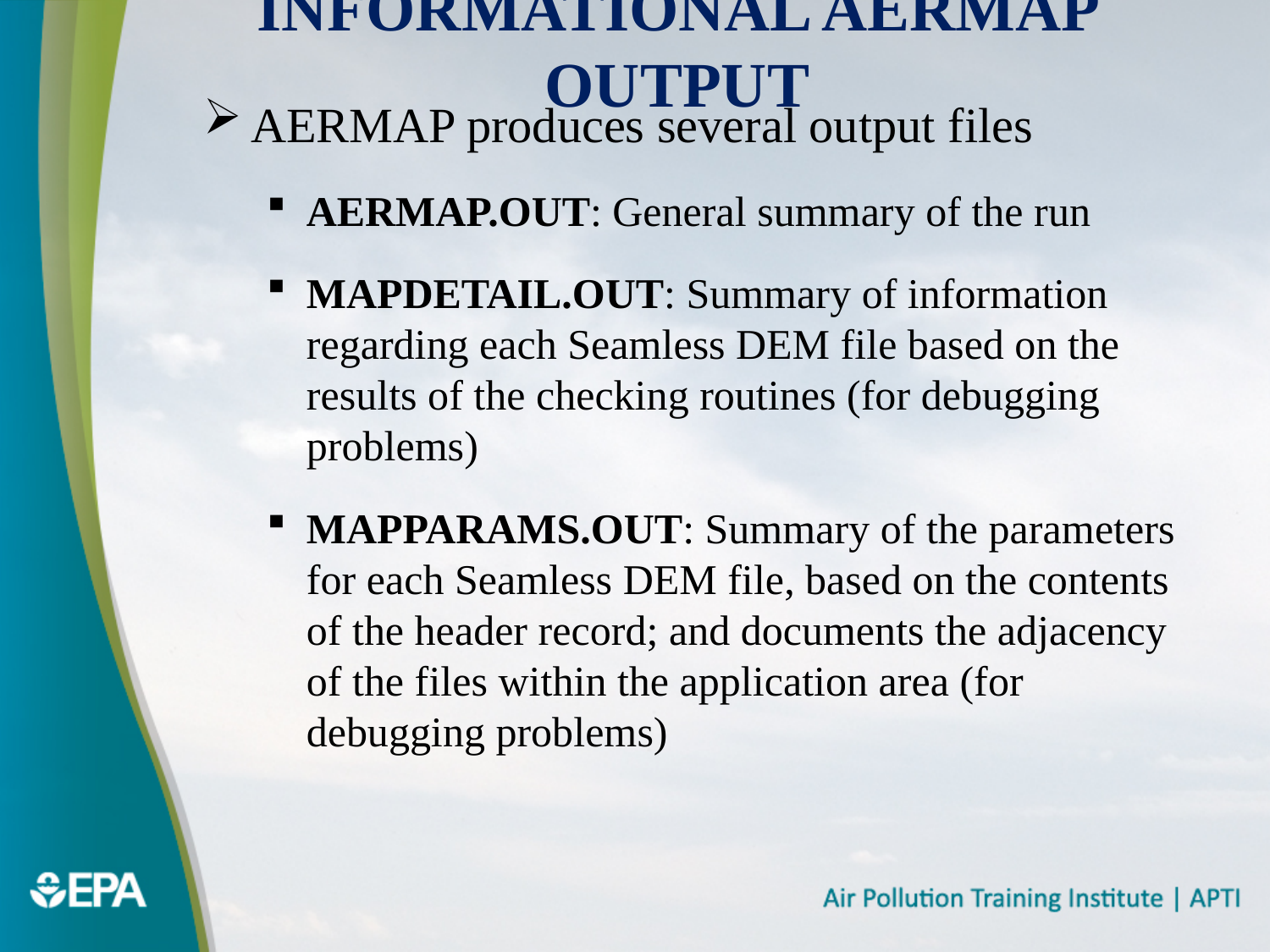

# Informational AERMAP Output
AERMAP produces several output files
AERMAP.OUT: General summary of the run
MAPDETAIL.OUT: Summary of information regarding each Seamless DEM file based on the results of the checking routines (for debugging problems)
MAPPARAMS.OUT: Summary of the parameters for each Seamless DEM file, based on the contents of the header record; and documents the adjacency of the files within the application area (for debugging problems)